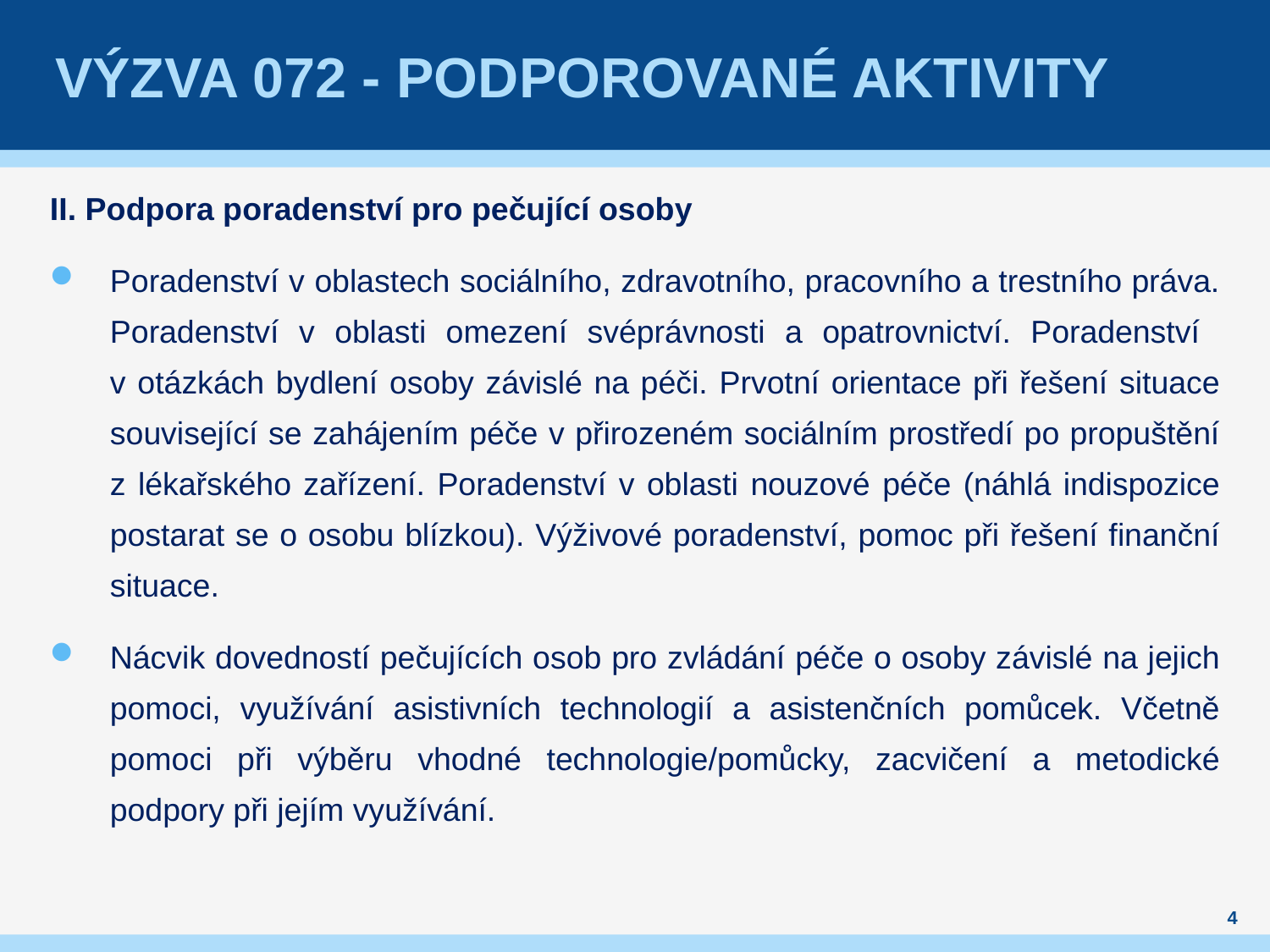

# Výzva 072 - Podporované aktivity
II. Podpora poradenství pro pečující osoby
Poradenství v oblastech sociálního, zdravotního, pracovního a trestního práva. Poradenství v oblasti omezení svéprávnosti a opatrovnictví. Poradenství
v otázkách bydlení osoby závislé na péči. Prvotní orientace při řešení situace související se zahájením péče v přirozeném sociálním prostředí po propuštění z lékařského zařízení. Poradenství v oblasti nouzové péče (náhlá indispozice postarat se o osobu blízkou). Výživové poradenství, pomoc při řešení finanční situace.
Nácvik dovedností pečujících osob pro zvládání péče o osoby závislé na jejich pomoci, využívání asistivních technologií a asistenčních pomůcek. Včetně pomoci při výběru vhodné technologie/pomůcky, zacvičení a metodické podpory při jejím využívání.

4